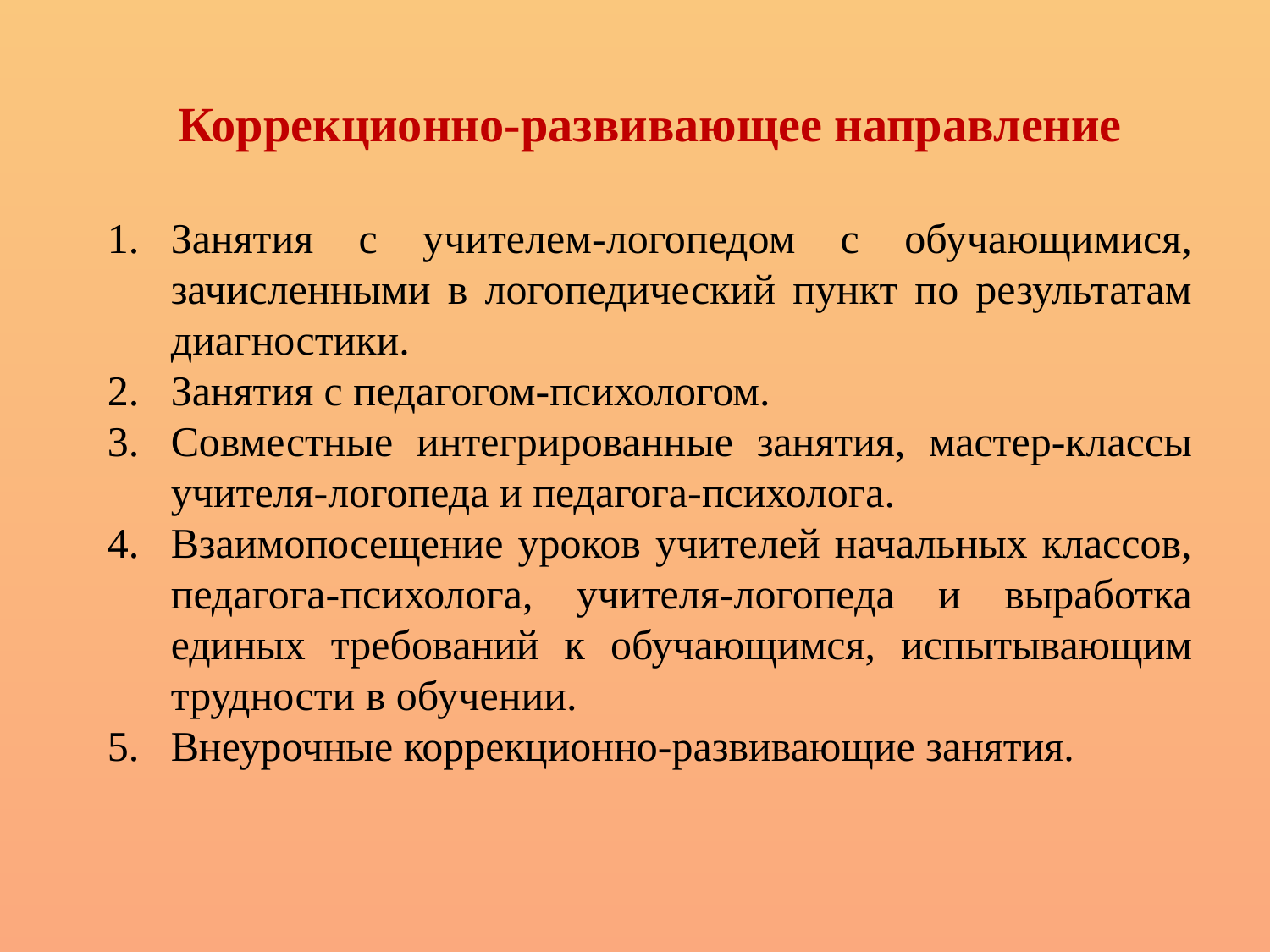

Коррекционно-развивающее направление

Занятия с учителем-логопедом с обучающимися, зачисленными в логопедический пункт по результатам диагностики.
Занятия с педагогом-психологом.
Совместные интегрированные занятия, мастер-классы учителя-логопеда и педагога-психолога.
Взаимопосещение уроков учителей начальных классов, педагога-психолога, учителя-логопеда и выработка единых требований к обучающимся, испытывающим трудности в обучении.
Внеурочные коррекционно-развивающие занятия.